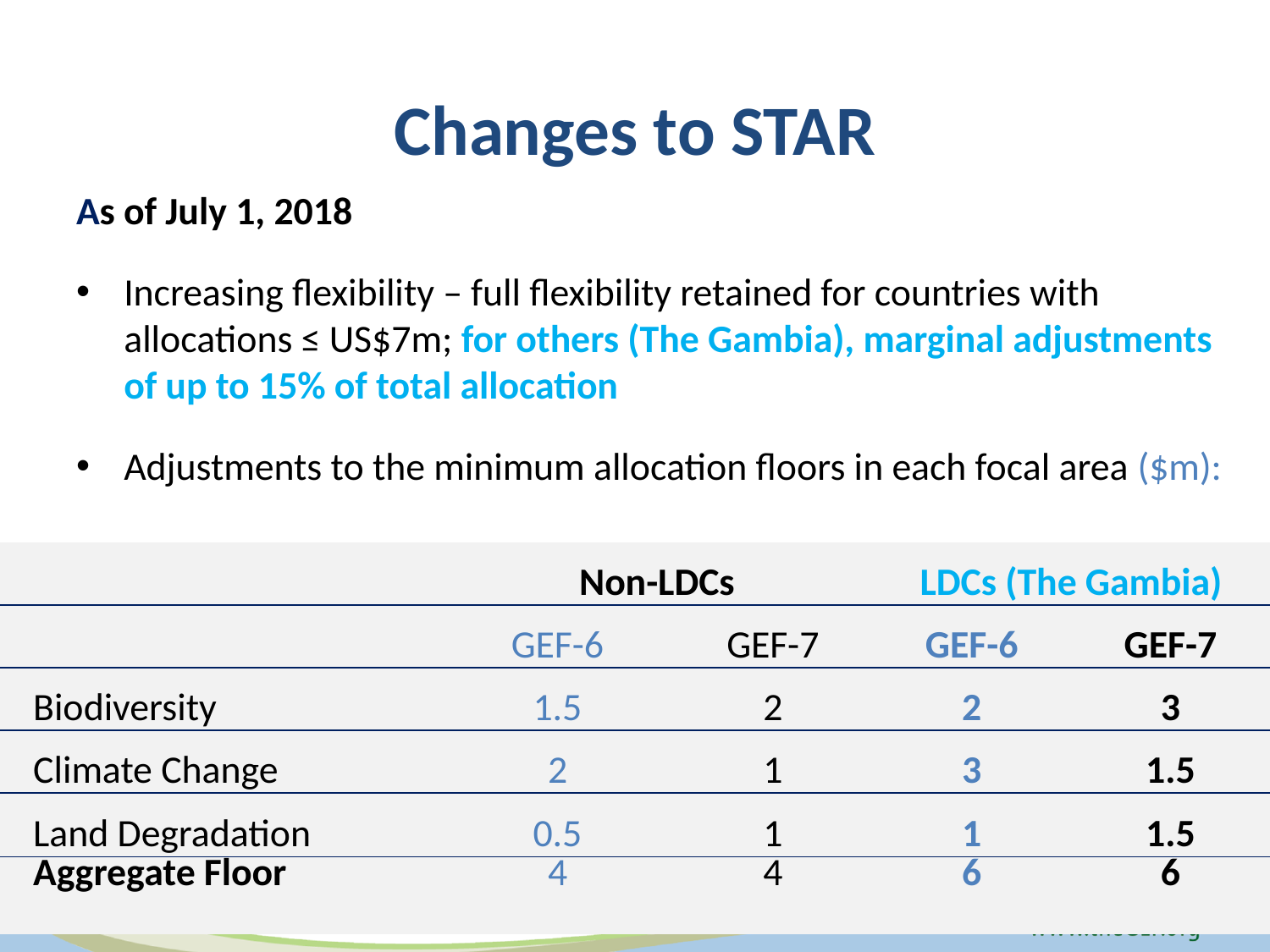

# Changes to STAR
As of July 1, 2018

Increasing flexibility – full flexibility retained for countries with allocations ≤ US$7m; for others (The Gambia), marginal adjustments of up to 15% of total allocation

Adjustments to the minimum allocation floors in each focal area ($m):

|  | Non-LDCs |  | LDCs (The Gambia) |  |
| --- | --- | --- | --- | --- |
|  | GEF-6 | GEF-7 | GEF-6 | GEF-7 |
| Biodiversity | 1.5 | 2 | 2 | 3 |
| Climate Change | 2 | 1 | 3 | 1.5 |
| Land Degradation | 0.5 | 1 | 1 | 1.5 |
| Aggregate Floor | 4 | 4 | 6 | 6 |